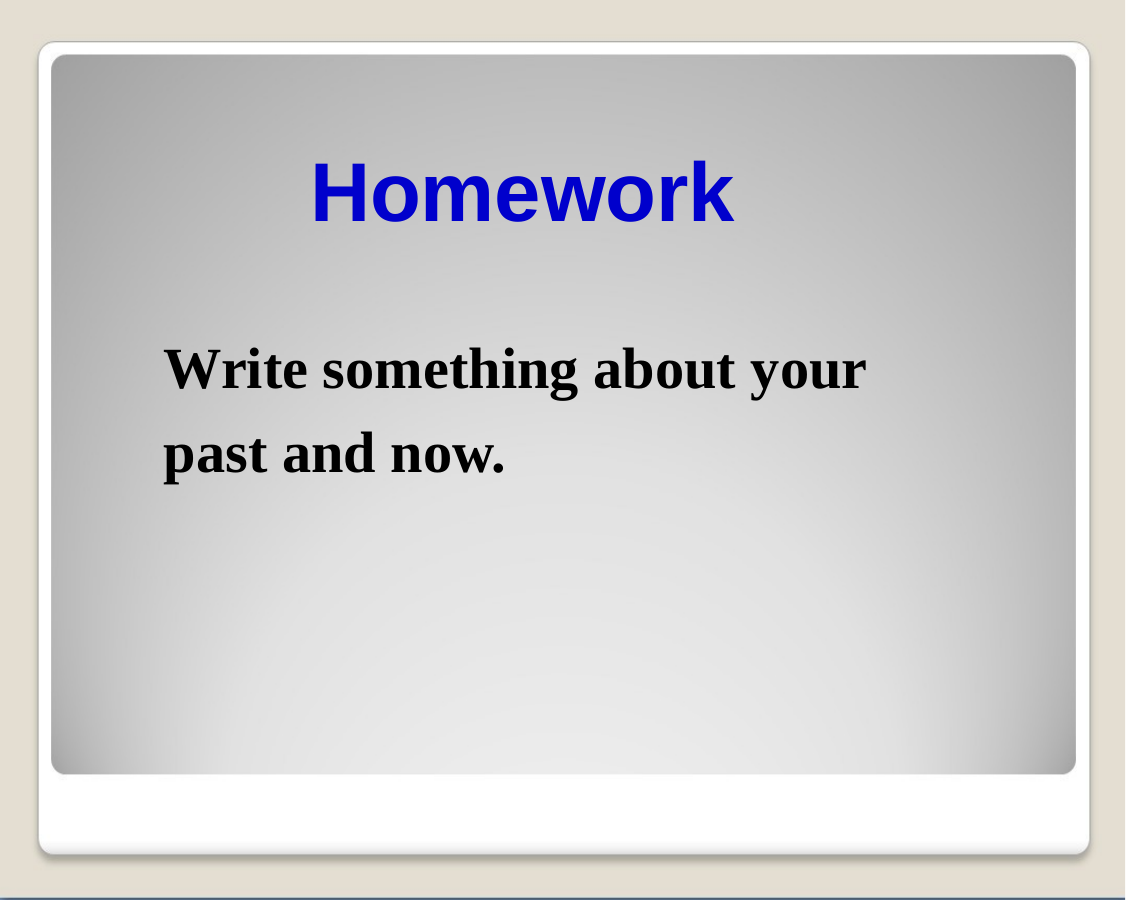

Homework
Write something about your
past and now.